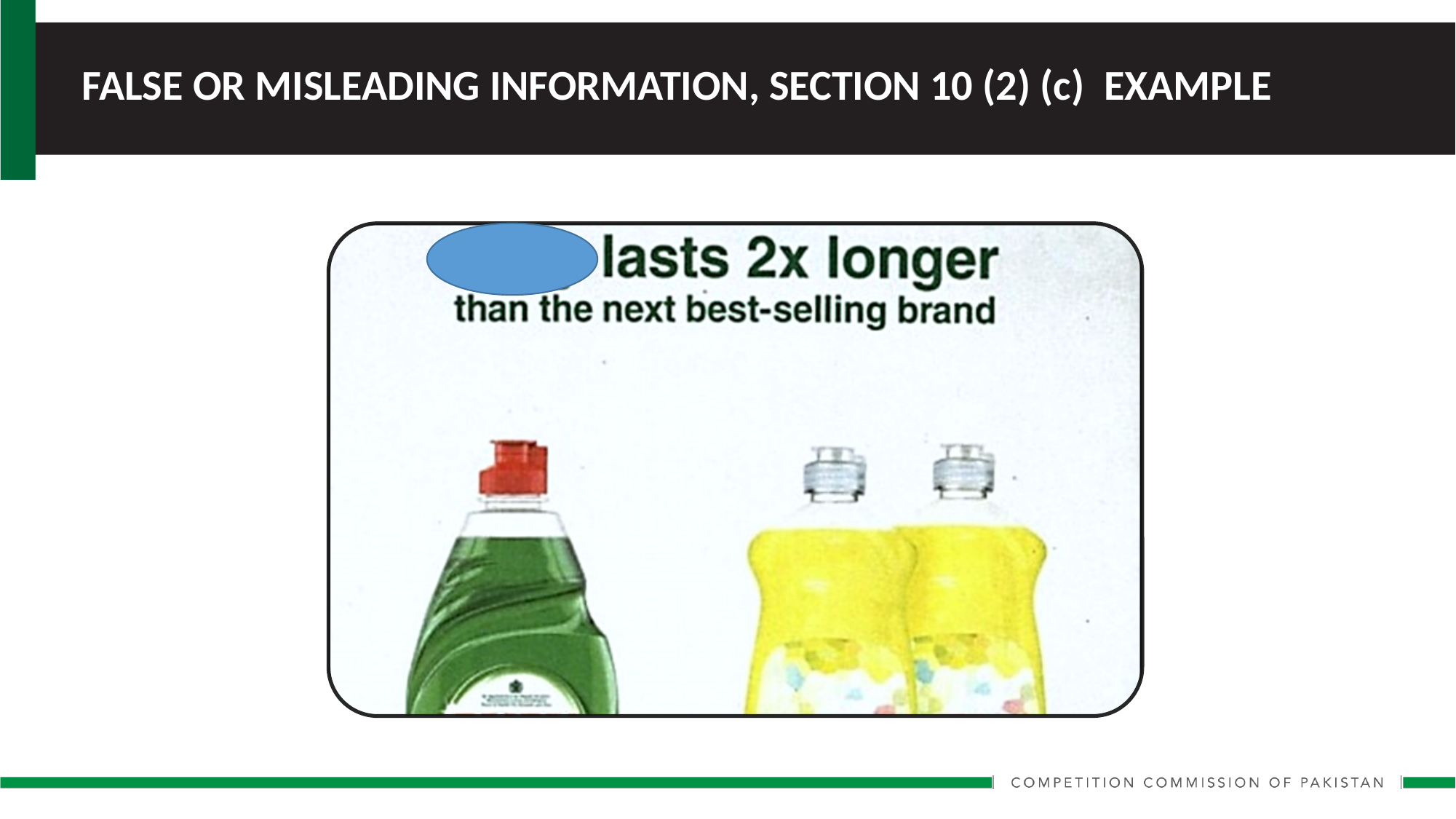

FALSE OR MISLEADING INFORMATION, SECTION 10 (2) (c)  EXAMPLE